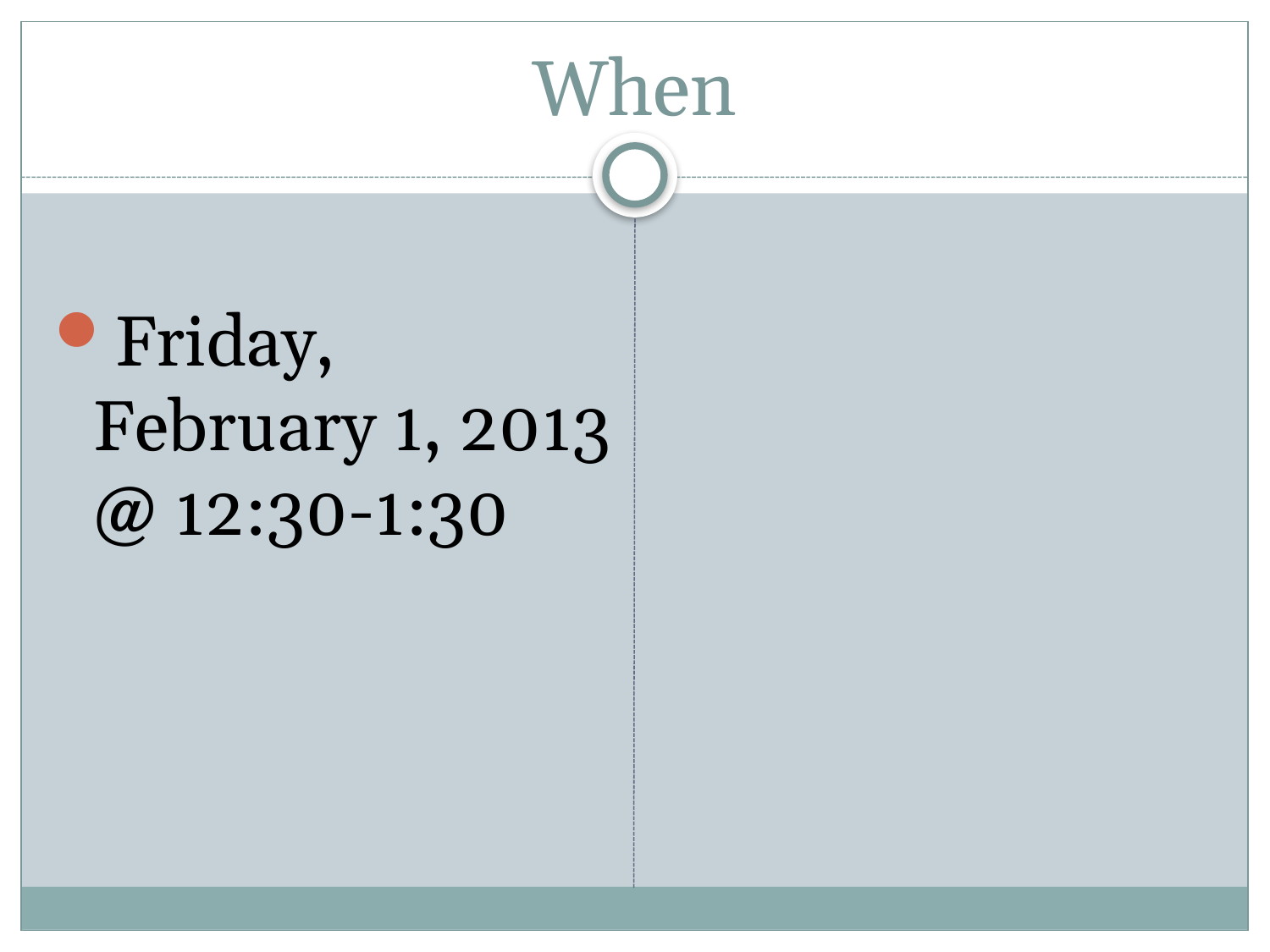

# When

Friday, February 1, 2013 @ 12:30-1:30